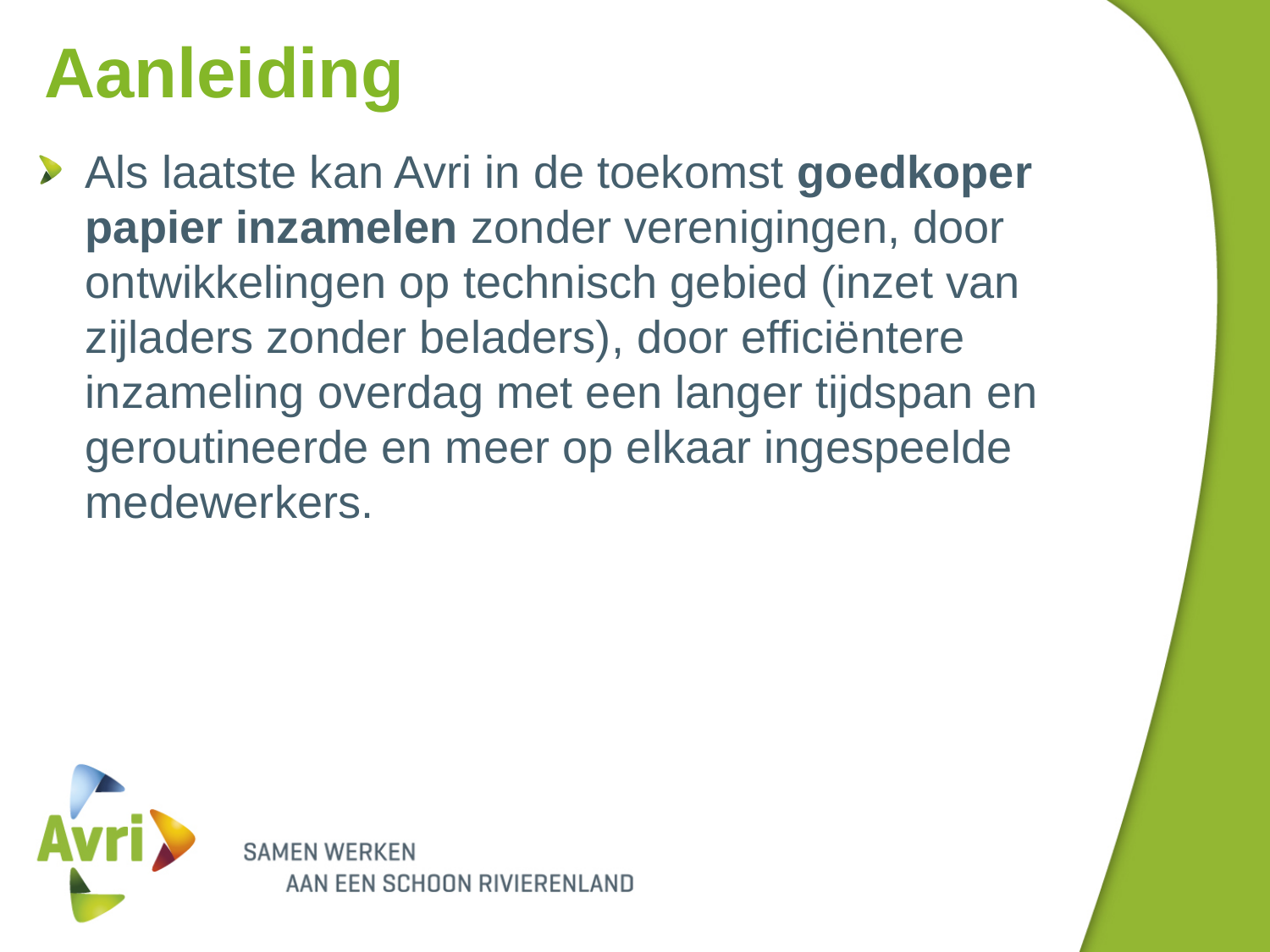

# Aanleiding
Als laatste kan Avri in de toekomst goedkoper papier inzamelen zonder verenigingen, door ontwikkelingen op technisch gebied (inzet van zijladers zonder beladers), door efficiëntere inzameling overdag met een langer tijdspan en geroutineerde en meer op elkaar ingespeelde medewerkers.